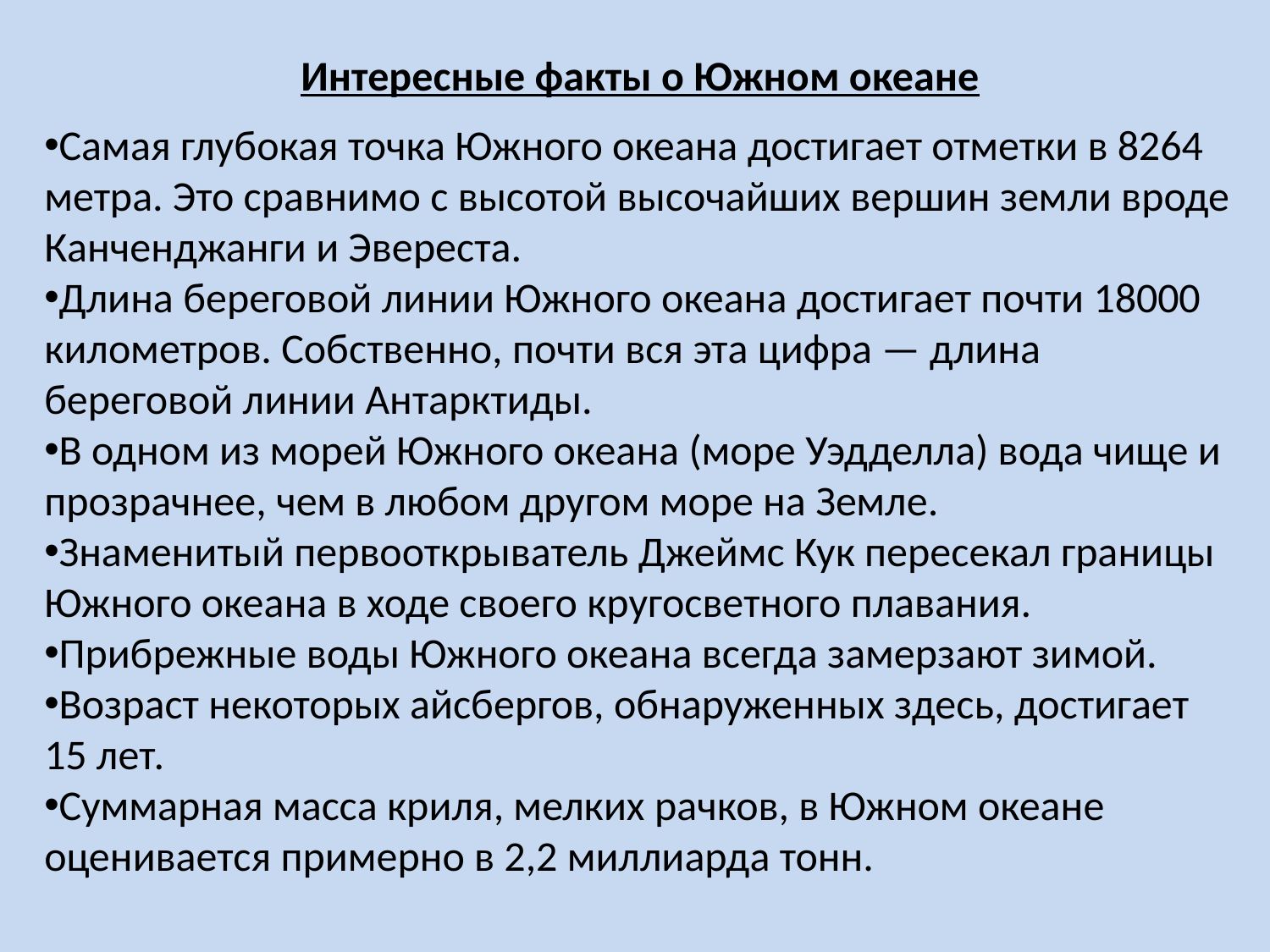

Интересные факты о Южном океане

Самая глубокая точка Южного океана достигает отметки в 8264 метра. Это сравнимо с высотой высочайших вершин земли вроде Канченджанги и Эвереста.
Длина береговой линии Южного океана достигает почти 18000 километров. Собственно, почти вся эта цифра — длина береговой линии Антарктиды.
В одном из морей Южного океана (море Уэдделла) вода чище и прозрачнее, чем в любом другом море на Земле.
Знаменитый первооткрыватель Джеймс Кук пересекал границы Южного океана в ходе своего кругосветного плавания.
Прибрежные воды Южного океана всегда замерзают зимой.
Возраст некоторых айсбергов, обнаруженных здесь, достигает 15 лет.
Суммарная масса криля, мелких рачков, в Южном океане оценивается примерно в 2,2 миллиарда тонн.